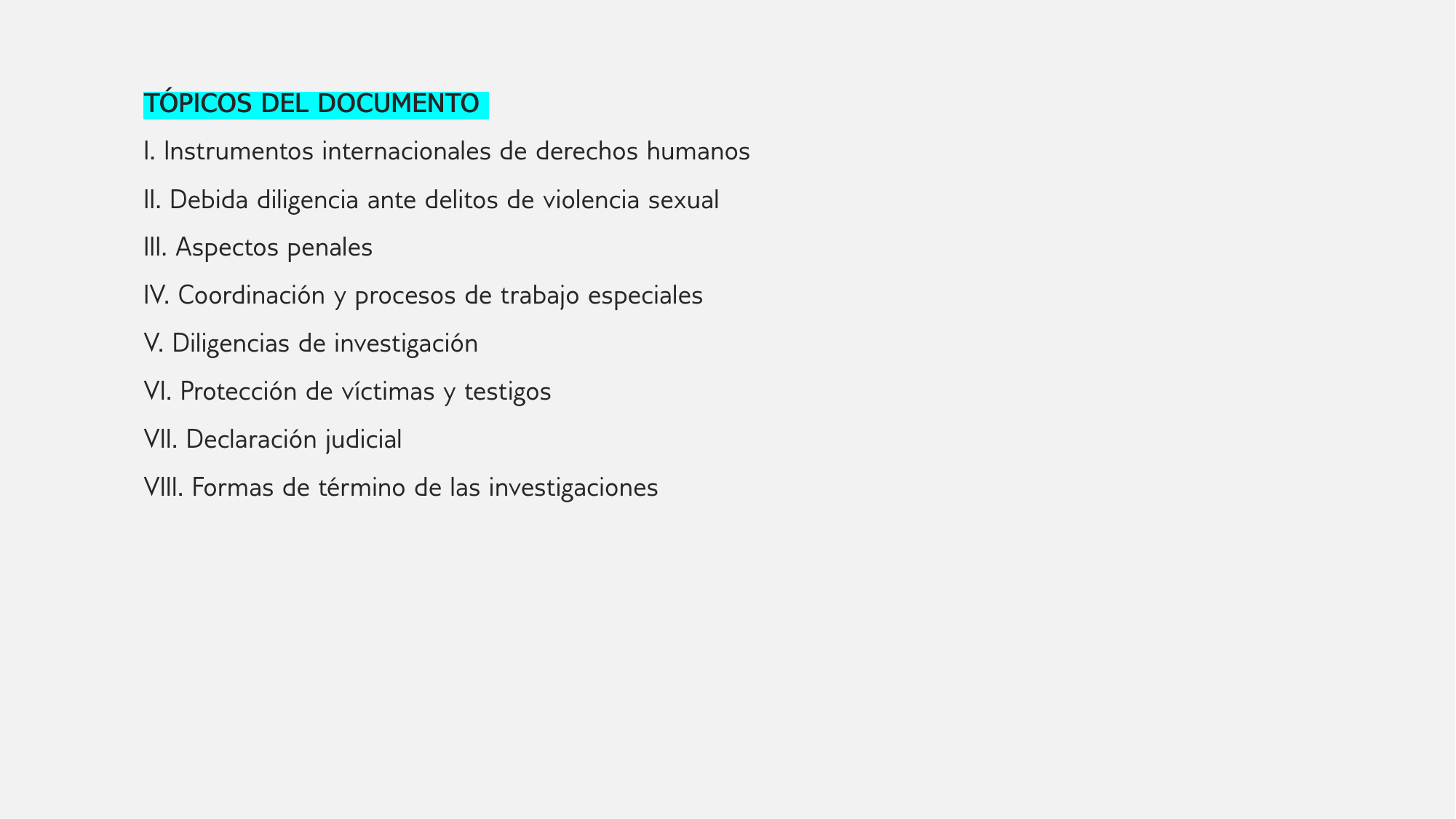

TÓPICOS DEL DOCUMENTO
I. Instrumentos internacionales de derechos humanos
II. Debida diligencia ante delitos de violencia sexual
III. Aspectos penales
IV. Coordinación y procesos de trabajo especiales
V. Diligencias de investigación
VI. Protección de víctimas y testigos
VII. Declaración judicial
VIII. Formas de término de las investigaciones